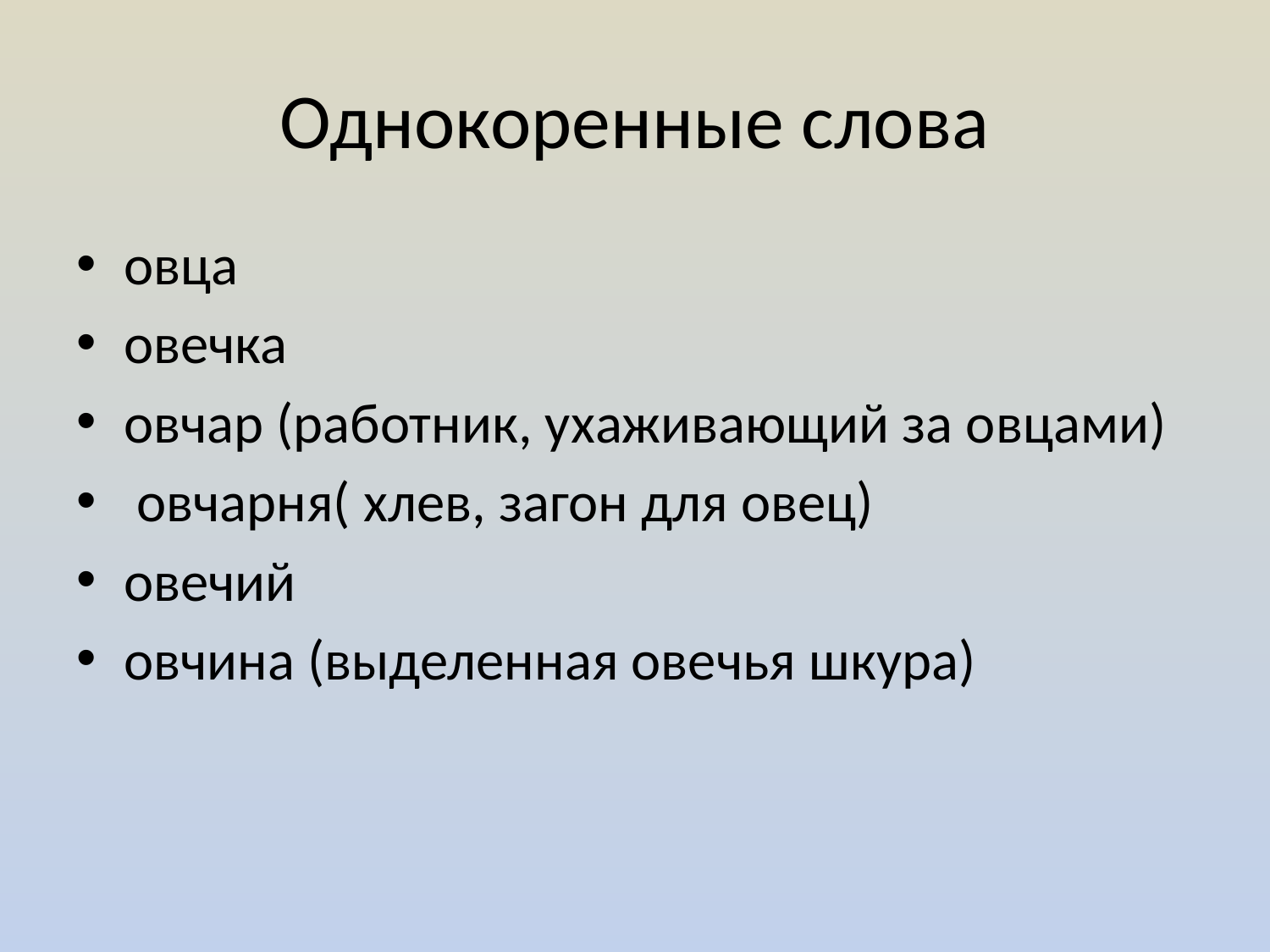

# Однокоренные слова
овца
овечка
овчар (работник, ухаживающий за овцами)
 овчарня( хлев, загон для овец)
овечий
овчина (выделенная овечья шкура)